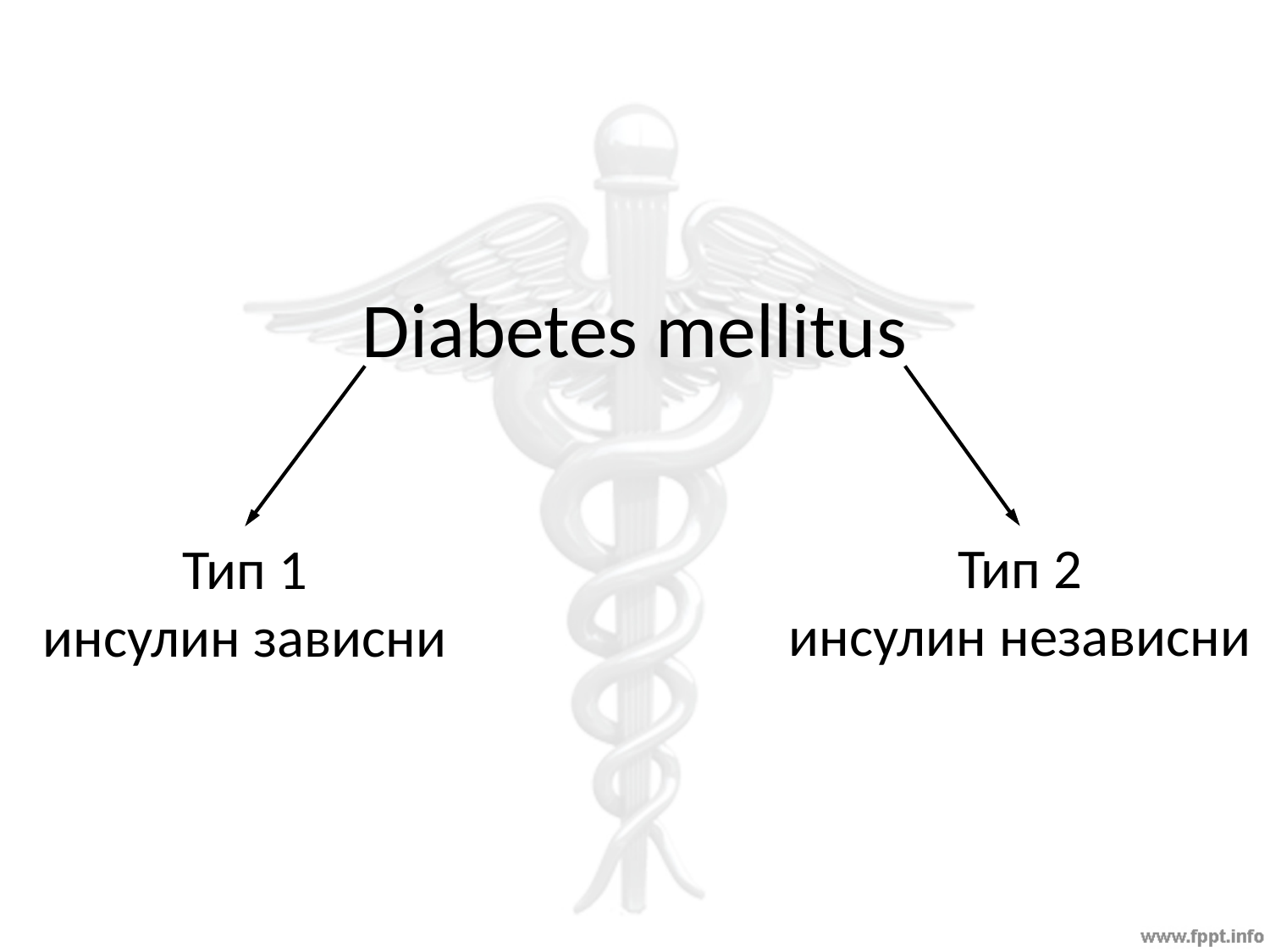

# Diabetes mellitus
Тип 2
инсулин независни
Тип 1
инсулин зависни